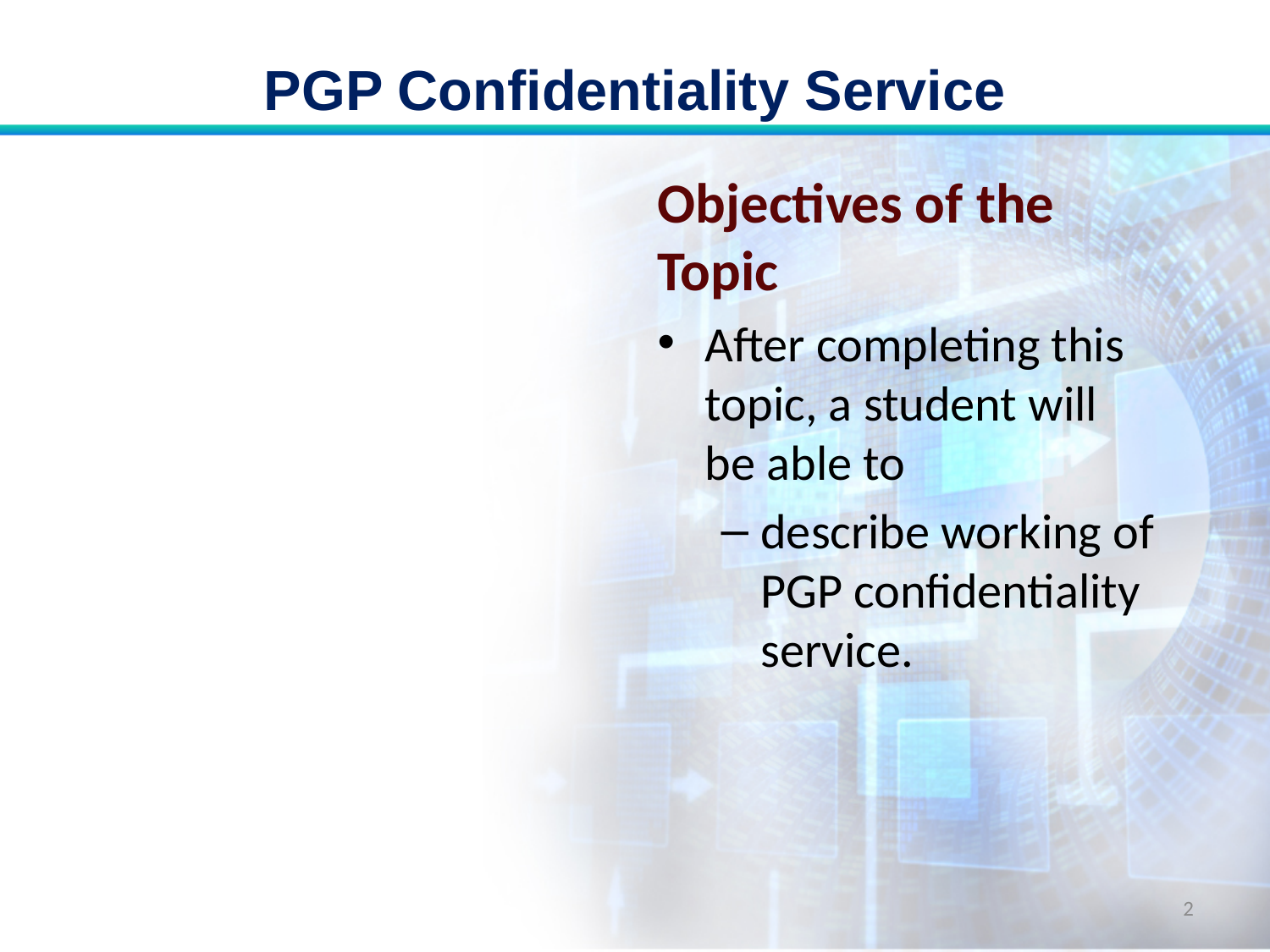

# PGP Confidentiality Service
Objectives of the Topic
After completing this topic, a student will be able to
describe working of PGP confidentiality service.
2